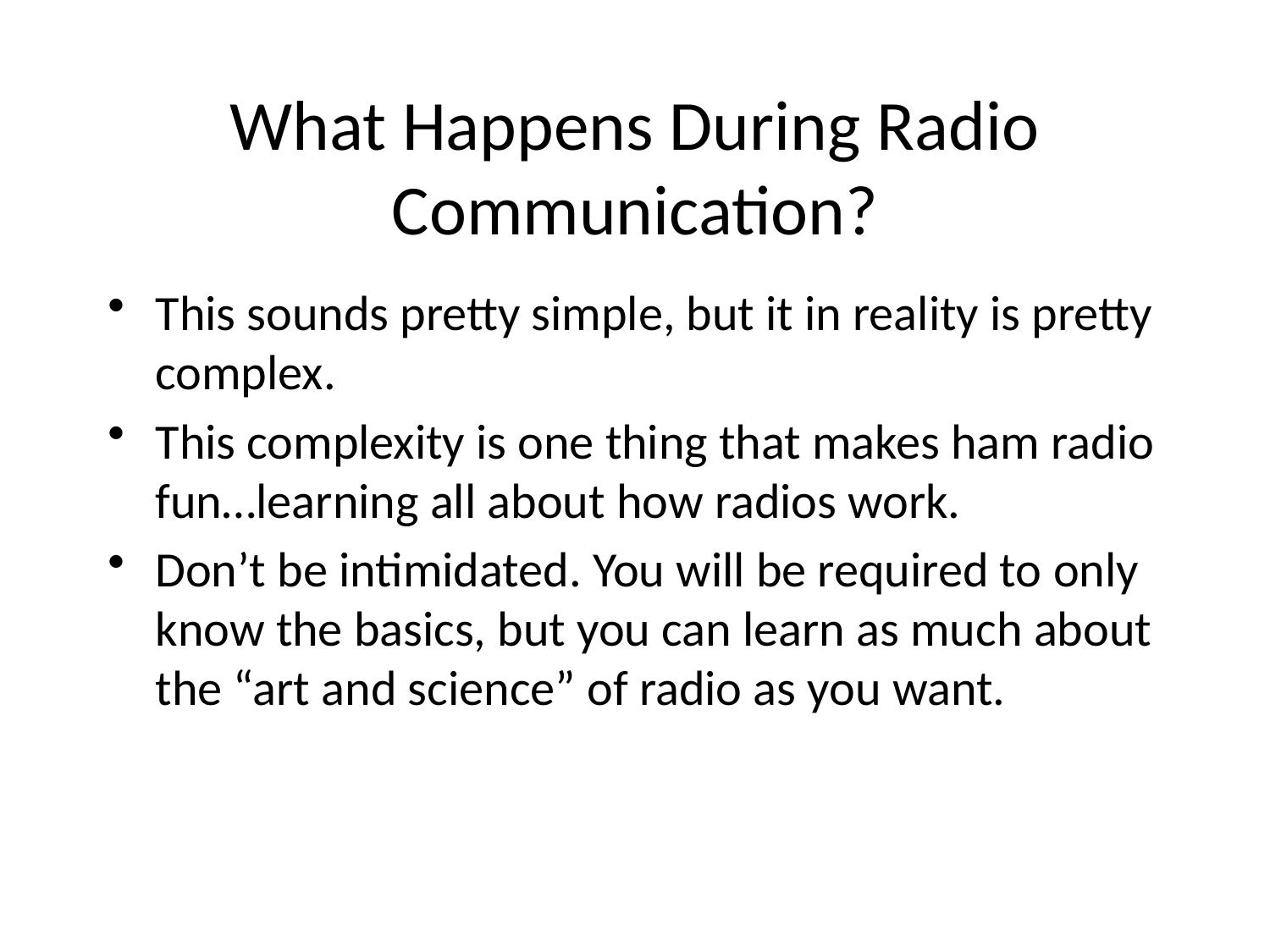

What Happens During Radio Communication?
This sounds pretty simple, but it in reality is pretty complex.
This complexity is one thing that makes ham radio fun…learning all about how radios work.
Don’t be intimidated. You will be required to only know the basics, but you can learn as much about the “art and science” of radio as you want.